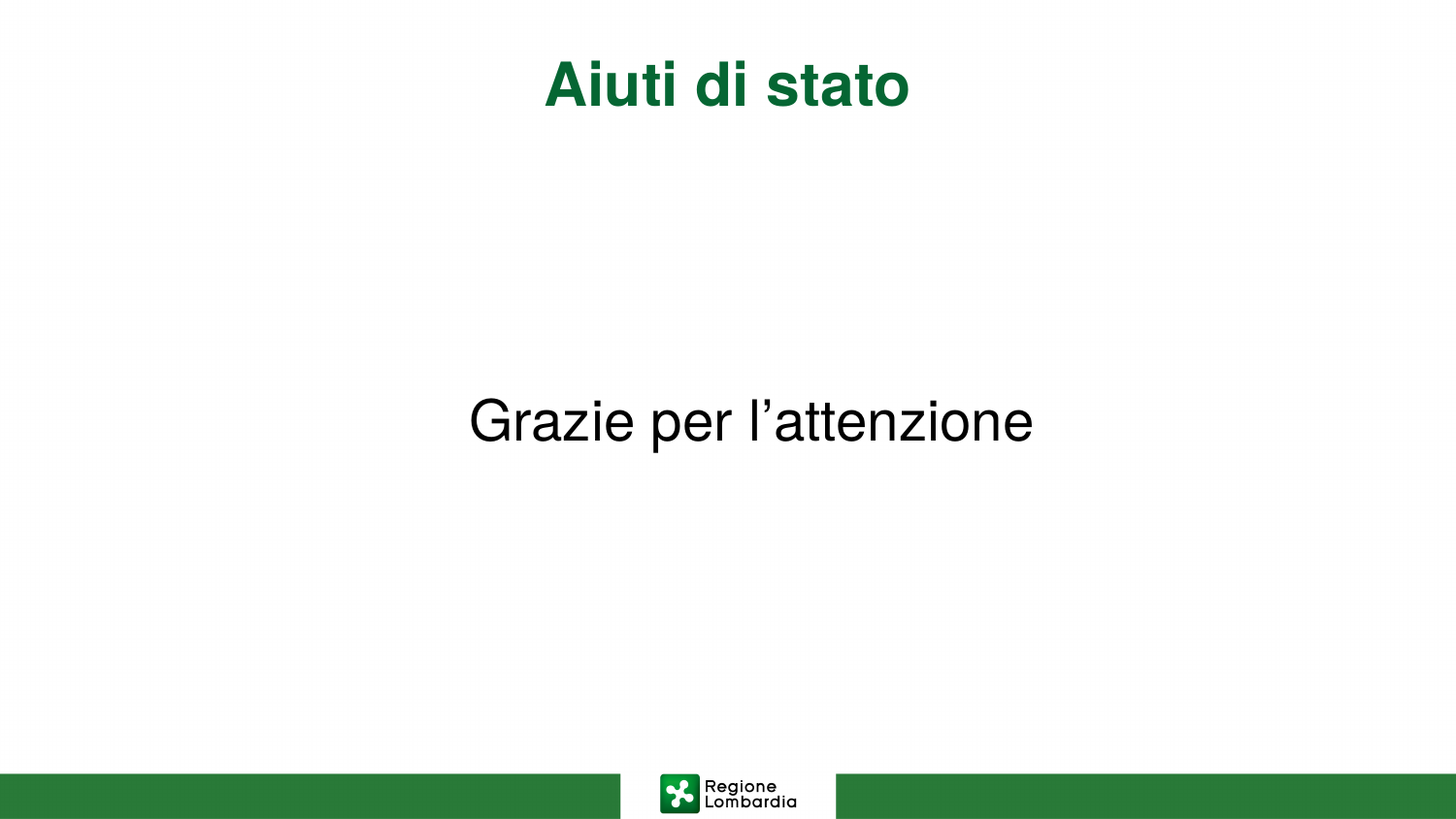

# Aiuti di stato

Grazie per l’attenzione